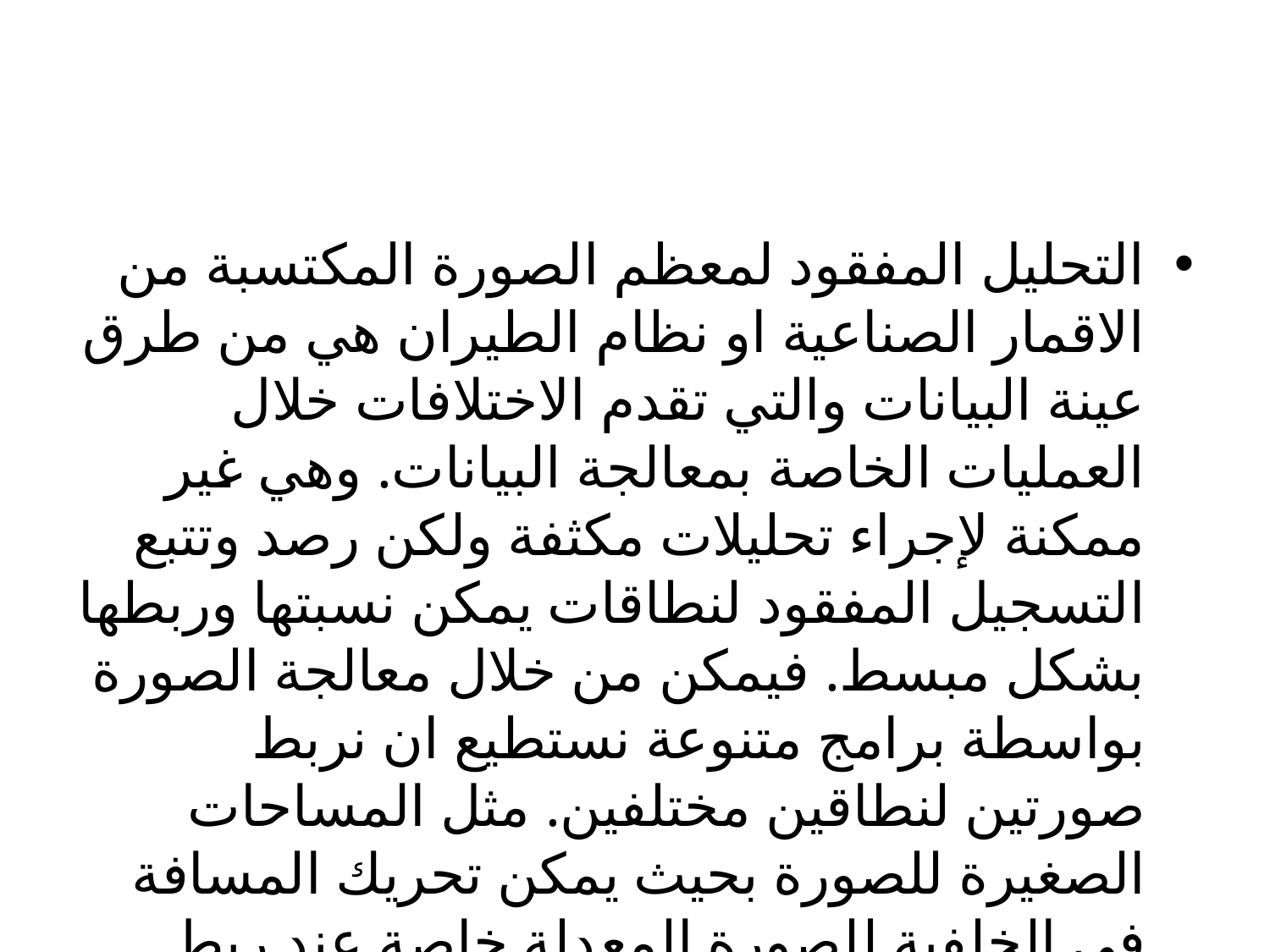

التحليل المفقود لمعظم الصورة المكتسبة من الاقمار الصناعية او نظام الطيران هي من طرق عينة البيانات والتي تقدم الاختلافات خلال العمليات الخاصة بمعالجة البيانات. وهي غير ممكنة لإجراء تحليلات مكثفة ولكن رصد وتتبع التسجيل المفقود لنطاقات يمكن نسبتها وربطها بشكل مبسط. فيمكن من خلال معالجة الصورة بواسطة برامج متنوعة نستطيع ان نربط صورتين لنطاقين مختلفين. مثل المساحات الصغيرة للصورة بحيث يمكن تحريك المسافة في الخلفية للصورة المعدلة خاصة عند ربط الصور اذ من الممكن